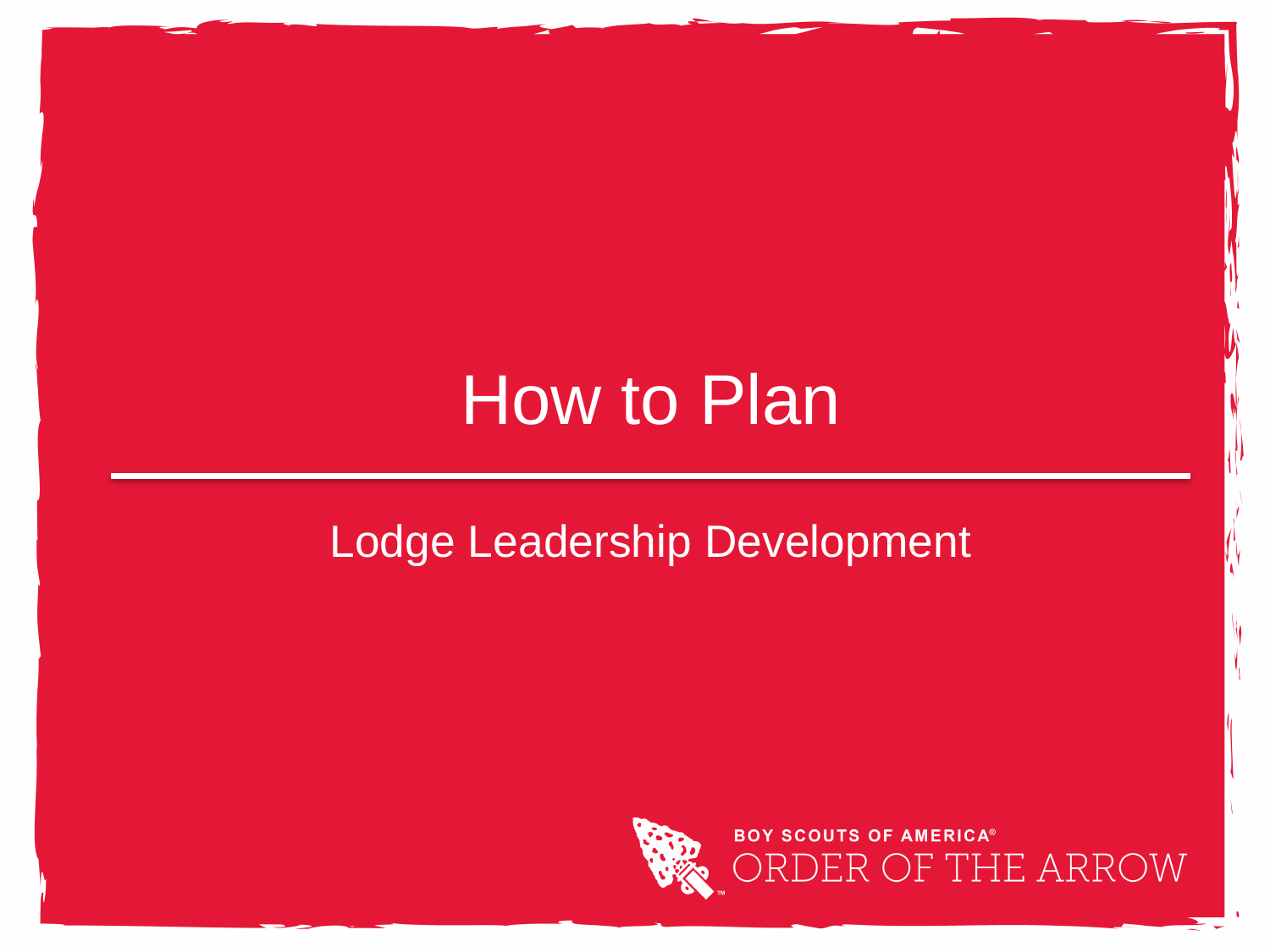

# How to Plan
Lodge Leadership Development